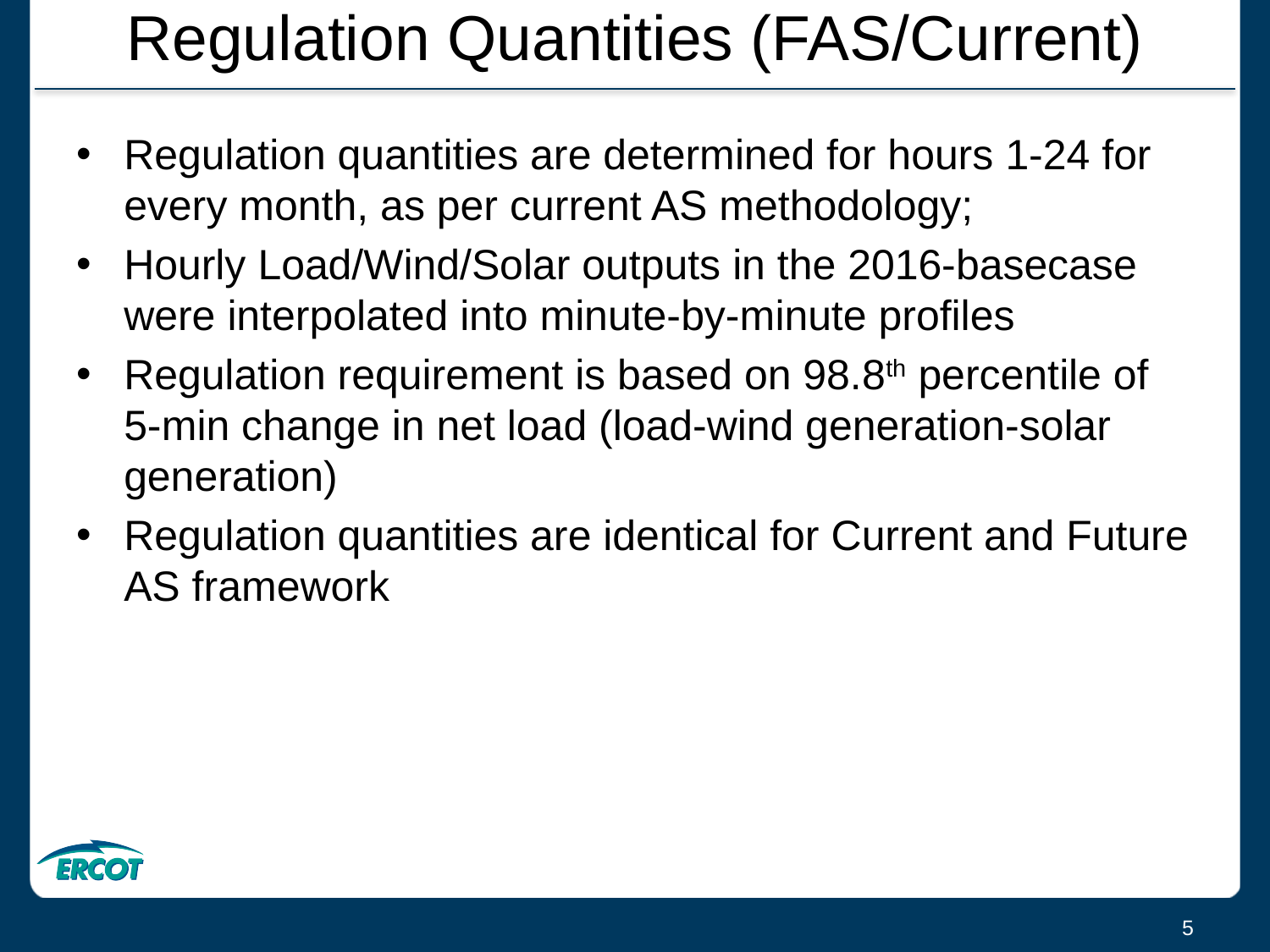

# Regulation Quantities (FAS/Current)
Regulation quantities are determined for hours 1-24 for every month, as per current AS methodology;
Hourly Load/Wind/Solar outputs in the 2016-basecase were interpolated into minute-by-minute profiles
Regulation requirement is based on 98.8th percentile of 5-min change in net load (load-wind generation-solar generation)
Regulation quantities are identical for Current and Future AS framework
5